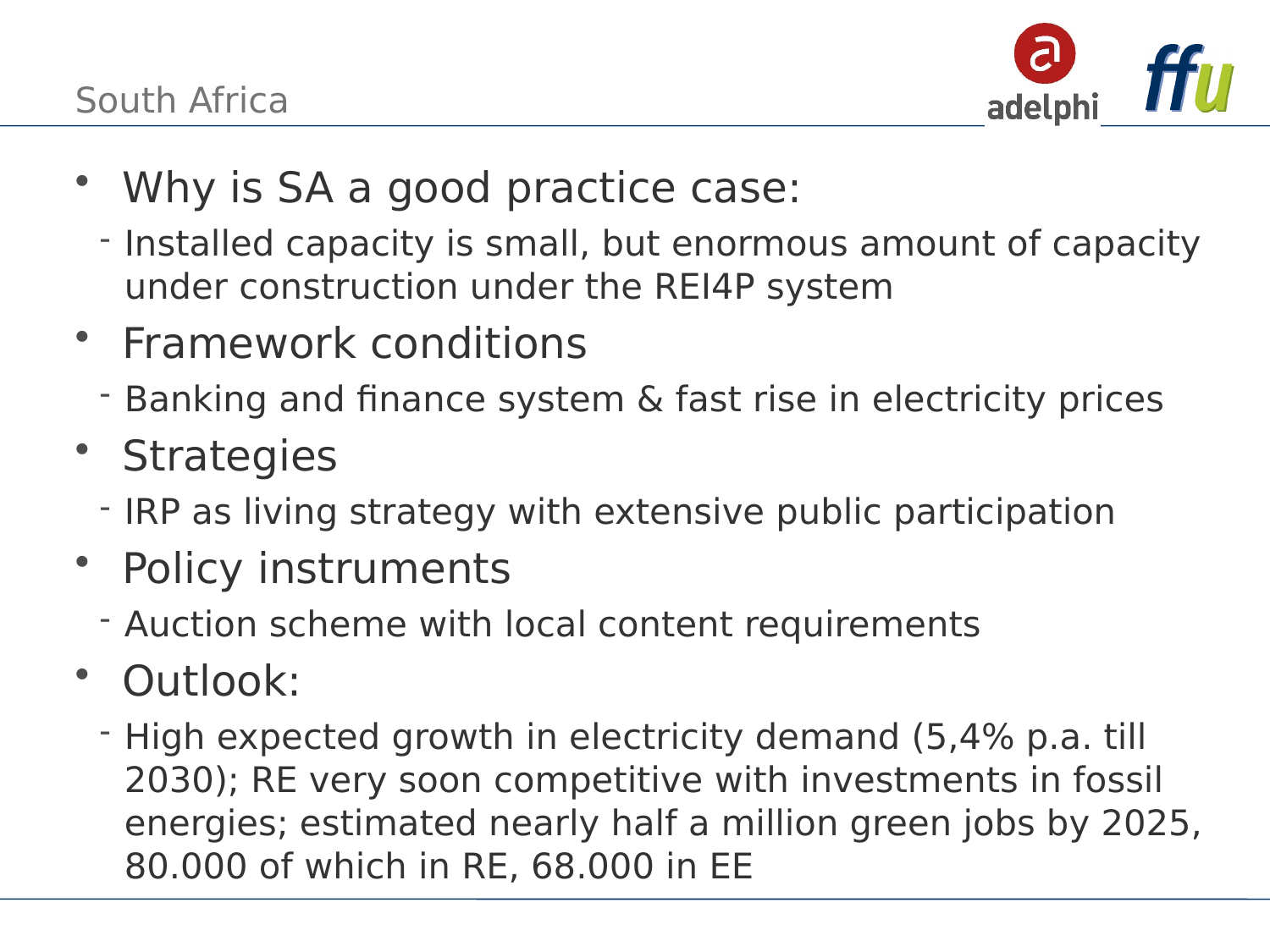

# South Africa
Why is SA a good practice case:
Installed capacity is small, but enormous amount of capacity under construction under the REI4P system
Framework conditions
Banking and finance system & fast rise in electricity prices
Strategies
IRP as living strategy with extensive public participation
Policy instruments
Auction scheme with local content requirements
Outlook:
High expected growth in electricity demand (5,4% p.a. till 2030); RE very soon competitive with investments in fossil energies; estimated nearly half a million green jobs by 2025, 80.000 of which in RE, 68.000 in EE